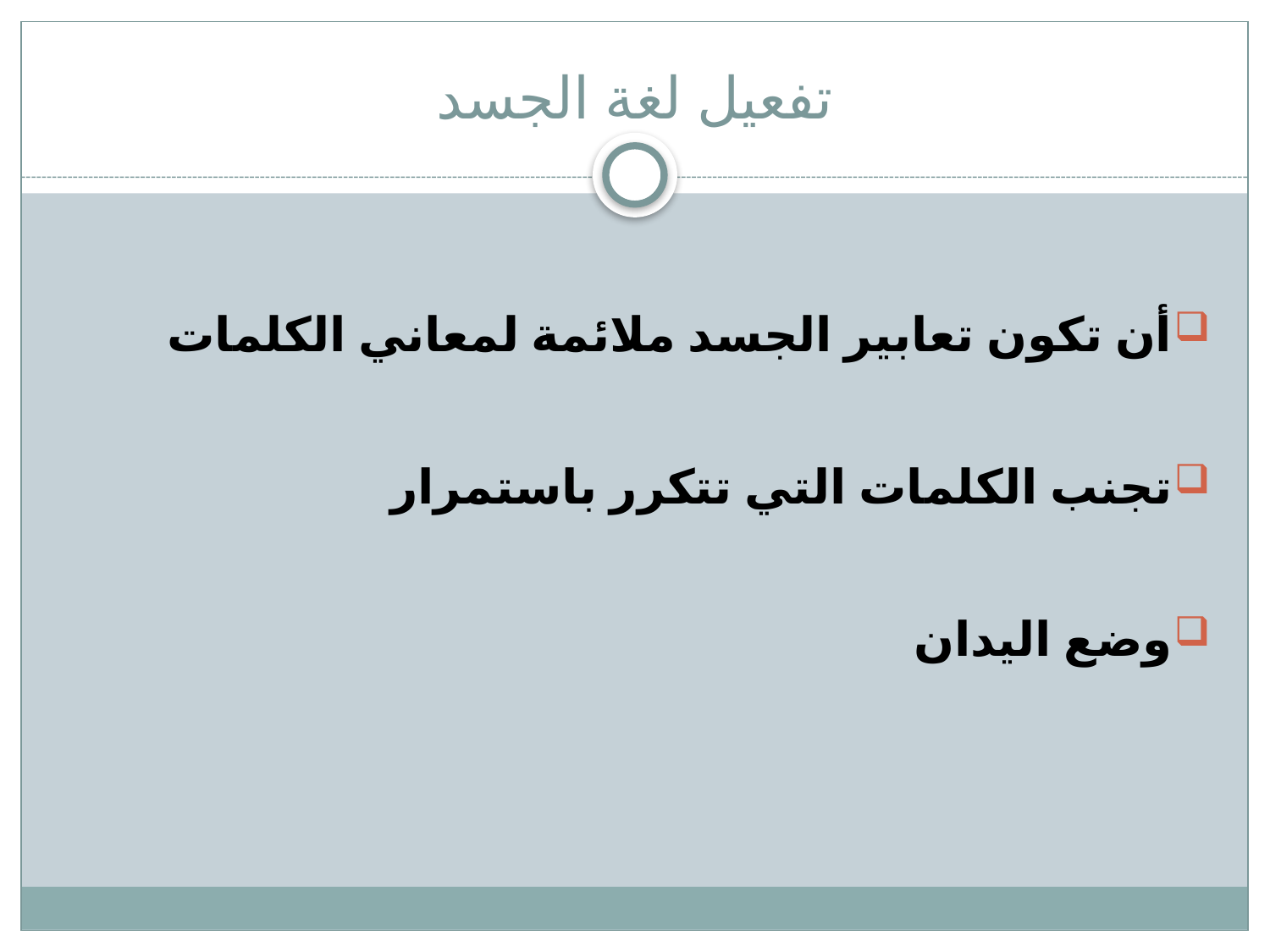

# تفعيل لغة الجسد
أن تكون تعابير الجسد ملائمة لمعاني الكلمات
تجنب الكلمات التي تتكرر باستمرار
وضع اليدان